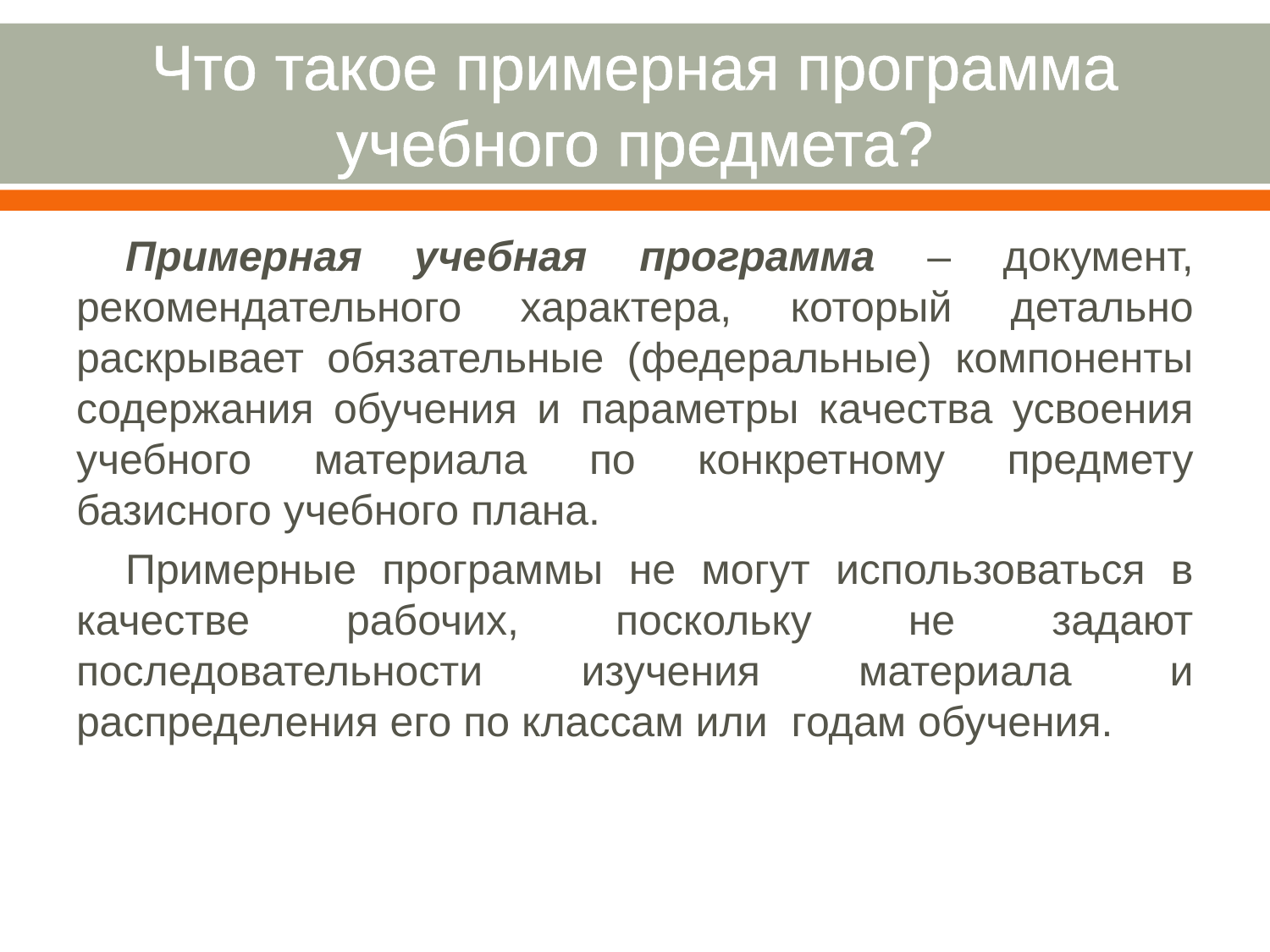

# Что такое примерная программа учебного предмета?
Примерная учебная программа – документ, рекомендательного характера, который детально раскрывает обязательные (федеральные) компоненты содержания обучения и параметры качества усвоения учебного материала по конкретному предмету базисного учебного плана.
Примерные программы не могут использоваться в качестве рабочих, поскольку не задают последовательности изучения материала и распределения его по классам или  годам обучения.